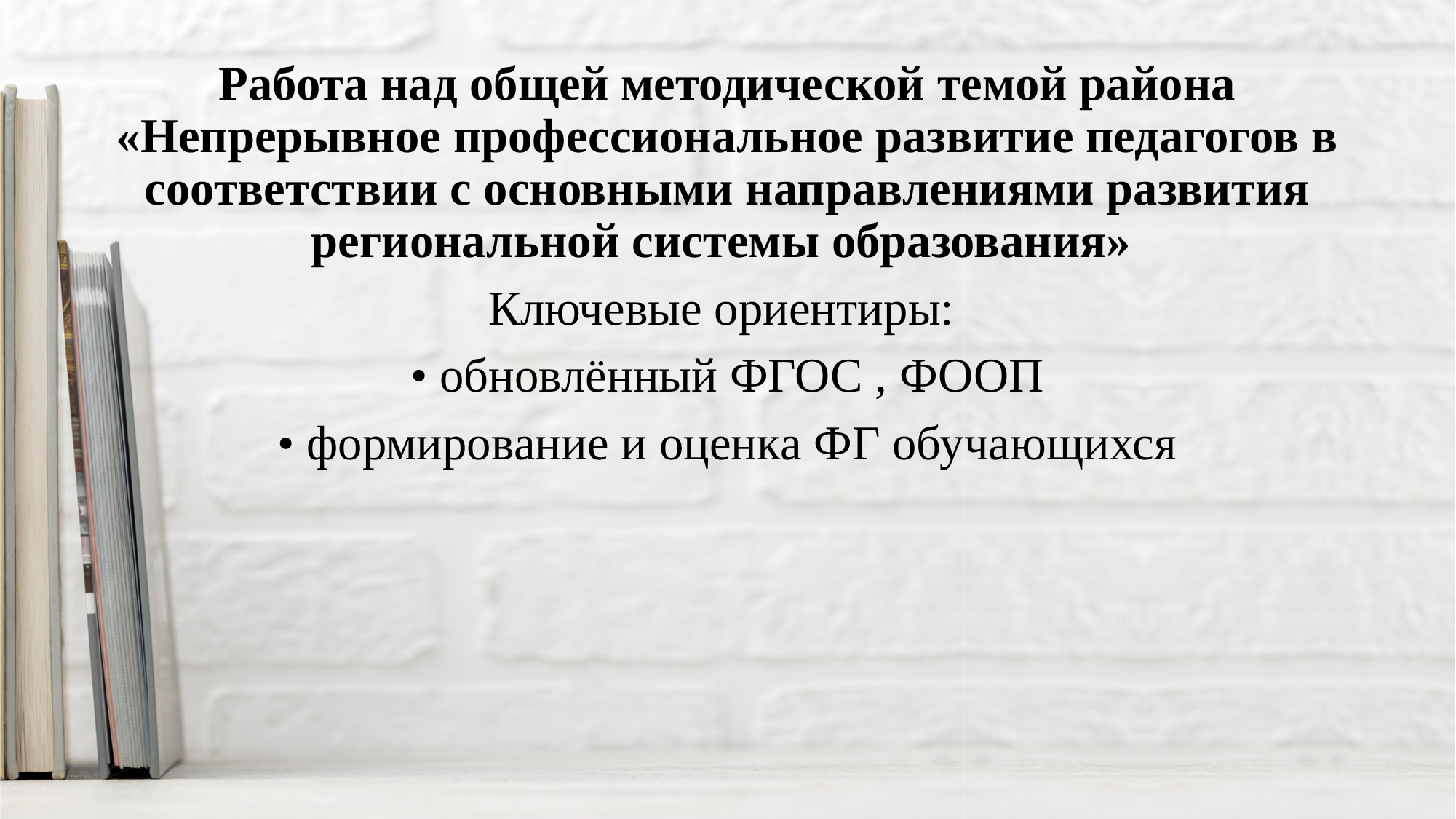

Работа над общей методической темой района «Непрерывное профессиональное развитие педагогов в соответствии с основными направлениями развития региональной системы образования»
Ключевые ориентиры:
• обновлённый ФГОС , ФООП
• формирование и оценка ФГ обучающихся